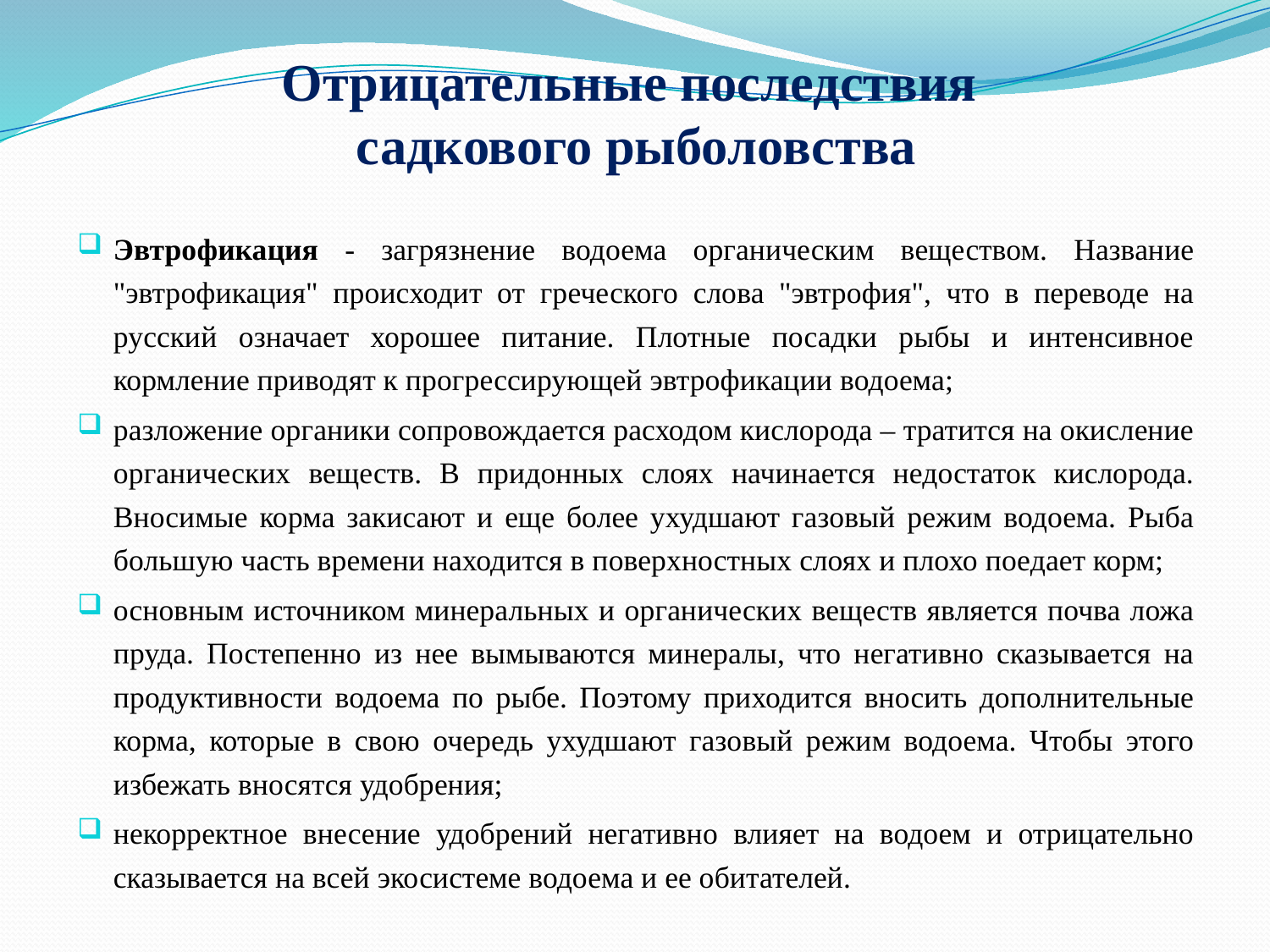

# Отрицательные последствия садкового рыболовства
Эвтрофикация - загрязнение водоема органическим веществом. Название "эвтрофикация" происходит от греческого слова "эвтрофия", что в переводе на русский означает хорошее питание. Плотные посадки рыбы и интенсивное кормление приводят к прогрессирующей эвтрофикации водоема;
разложение органики сопровождается расходом кислорода – тратится на окисление органических веществ. В придонных слоях начинается недостаток кислорода. Вносимые корма закисают и еще более ухудшают газовый режим водоема. Рыба большую часть времени находится в поверхностных слоях и плохо поедает корм;
основным источником минеральных и органических веществ является почва ложа пруда. Постепенно из нее вымываются минералы, что негативно сказывается на продуктивности водоема по рыбе. Поэтому приходится вносить дополнительные корма, которые в свою очередь ухудшают газовый режим водоема. Чтобы этого избежать вносятся удобрения;
некорректное внесение удобрений негативно влияет на водоем и отрицательно сказывается на всей экосистеме водоема и ее обитателей.